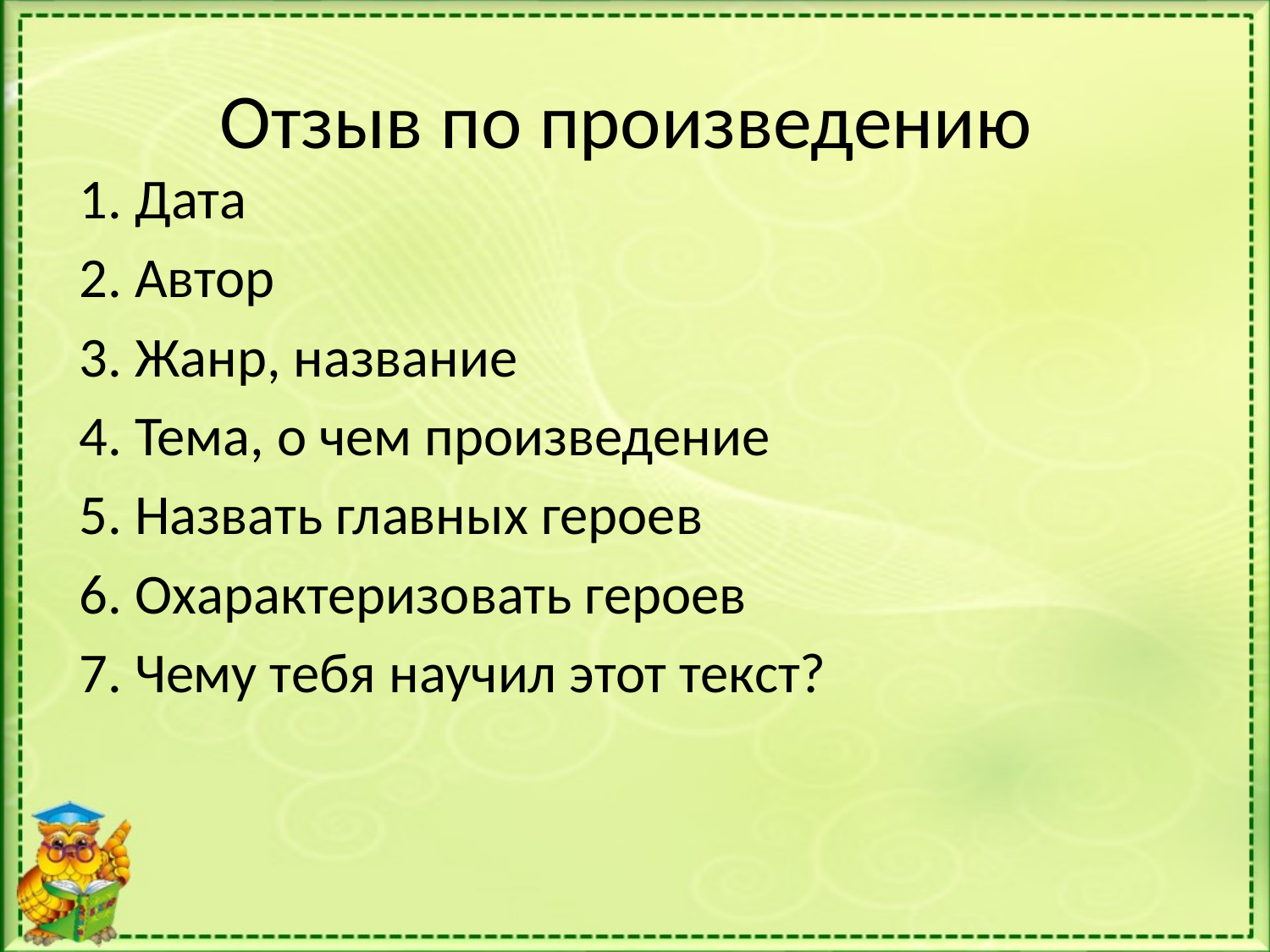

# Отзыв по произведению
1. Дата
2. Автор
3. Жанр, название
4. Тема, о чем произведение
5. Назвать главных героев
6. Охарактеризовать героев
7. Чему тебя научил этот текст?